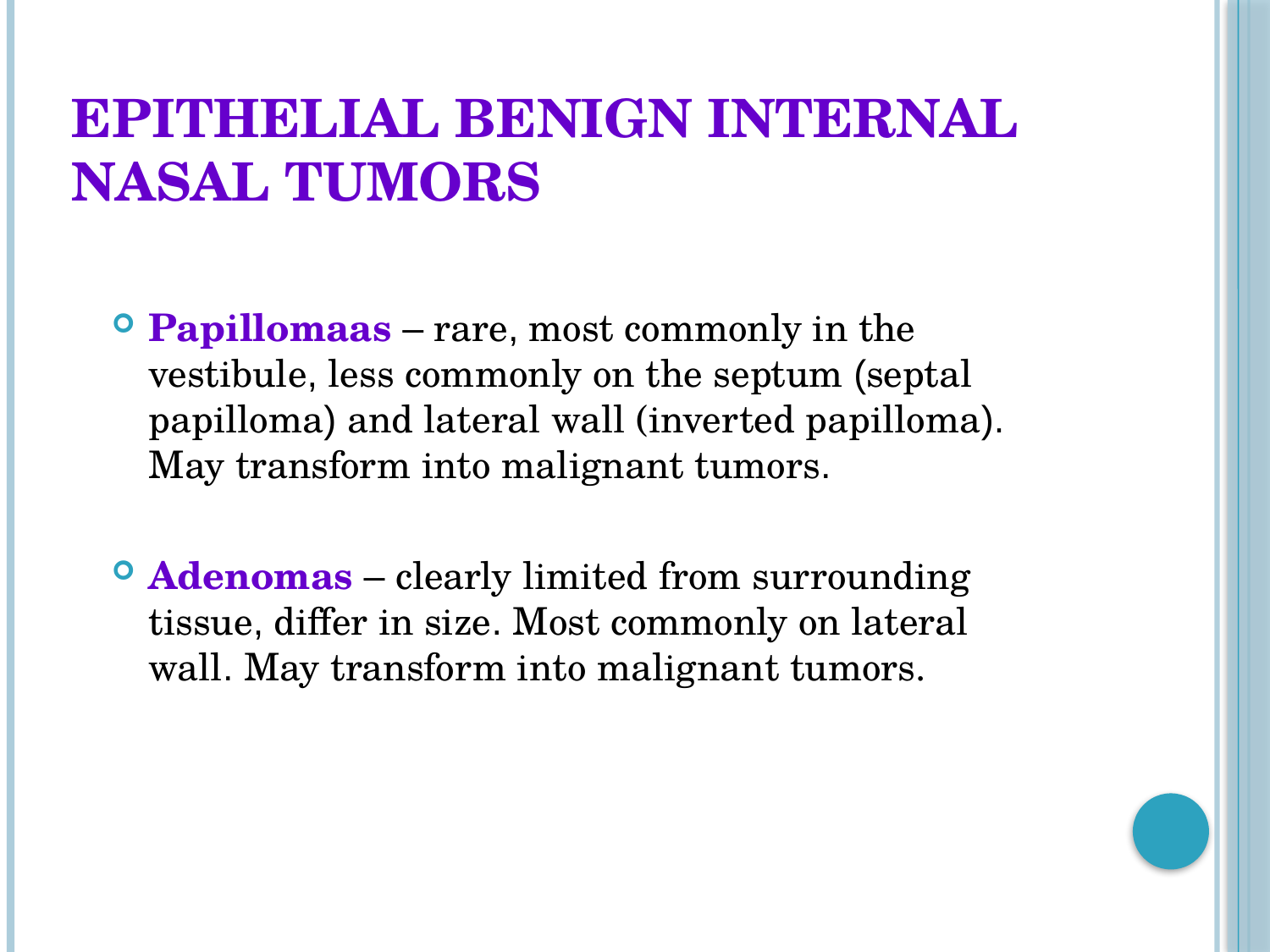

# Epithelial benign internal nasal tumors
Papillomaas – rare, most commonly in the vestibule, less commonly on the septum (septal papilloma) and lateral wall (inverted papilloma). May transform into malignant tumors.

Adenomas – clearly limited from surrounding tissue, differ in size. Most commonly on lateral wall. May transform into malignant tumors.